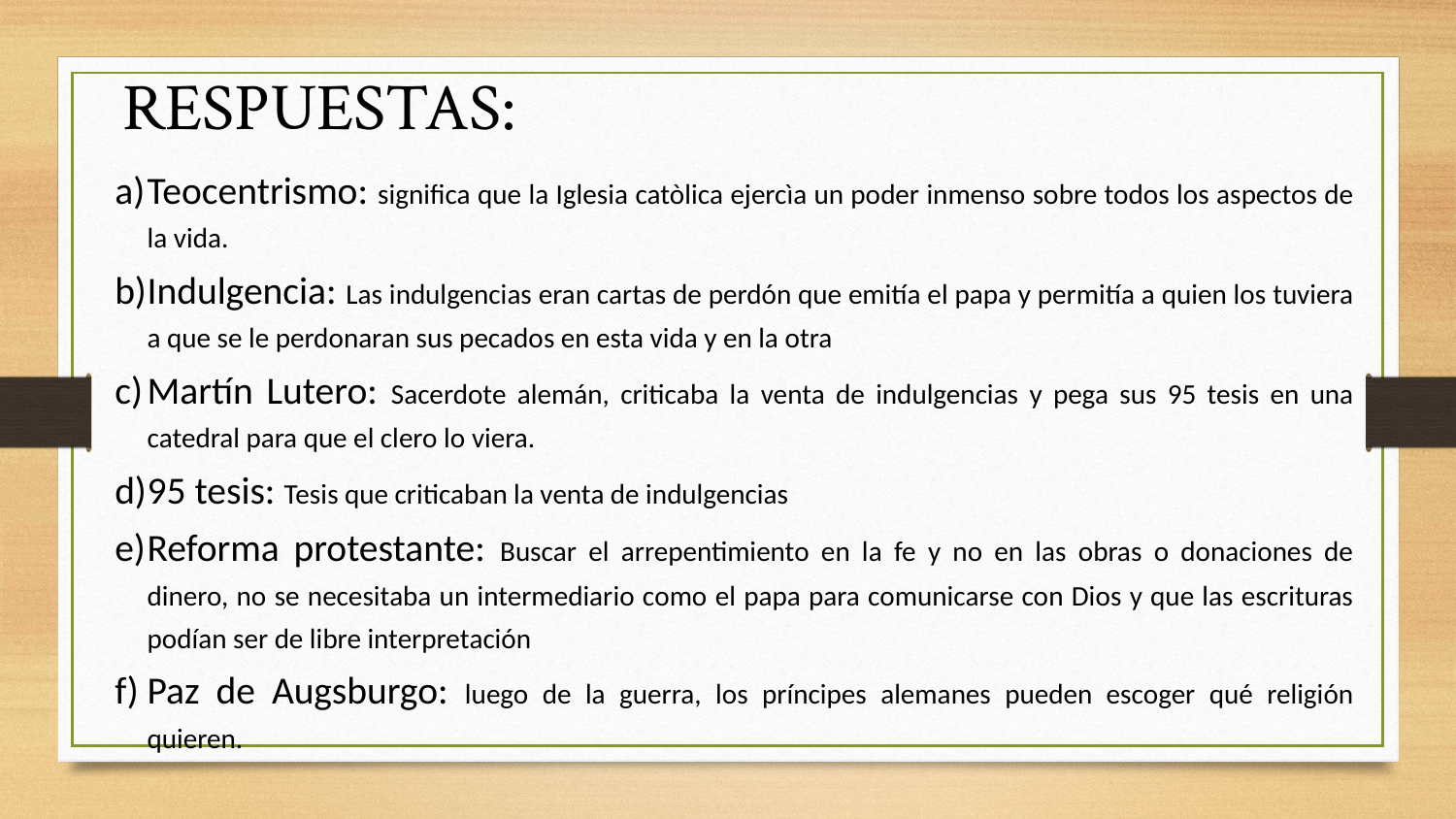

# RESPUESTAS:
Teocentrismo: significa que la Iglesia catòlica ejercìa un poder inmenso sobre todos los aspectos de la vida.
Indulgencia: Las indulgencias eran cartas de perdón que emitía el papa y permitía a quien los tuviera a que se le perdonaran sus pecados en esta vida y en la otra
Martín Lutero: Sacerdote alemán, criticaba la venta de indulgencias y pega sus 95 tesis en una catedral para que el clero lo viera.
95 tesis: Tesis que criticaban la venta de indulgencias
Reforma protestante: Buscar el arrepentimiento en la fe y no en las obras o donaciones de dinero, no se necesitaba un intermediario como el papa para comunicarse con Dios y que las escrituras podían ser de libre interpretación
Paz de Augsburgo: luego de la guerra, los príncipes alemanes pueden escoger qué religión quieren.